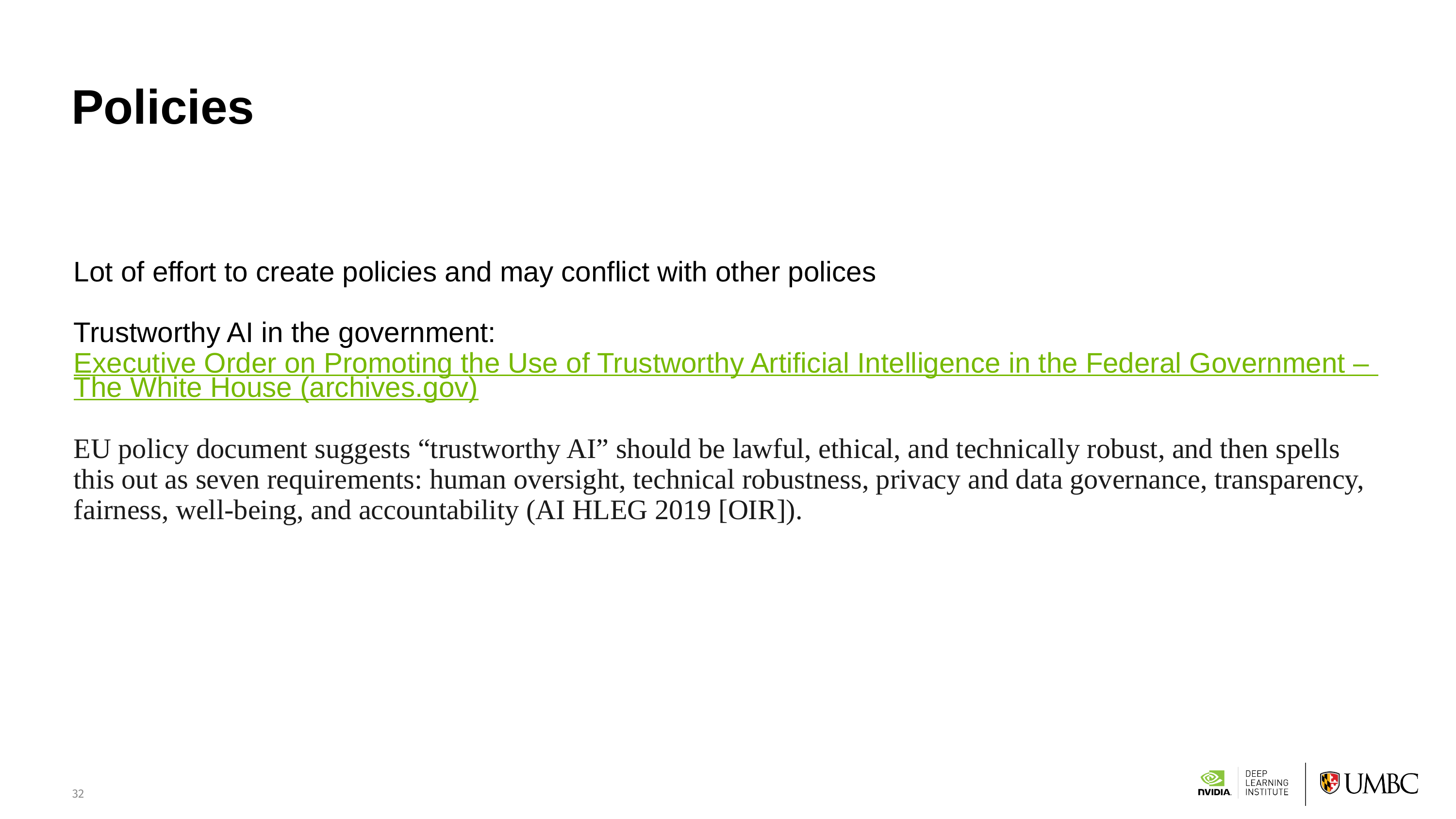

# Policies
Lot of effort to create policies and may conflict with other polices
Trustworthy AI in the government: Executive Order on Promoting the Use of Trustworthy Artificial Intelligence in the Federal Government – The White House (archives.gov)
EU policy document suggests “trustworthy AI” should be lawful, ethical, and technically robust, and then spells this out as seven requirements: human oversight, technical robustness, privacy and data governance, transparency, fairness, well-being, and accountability (AI HLEG 2019 [OIR]).